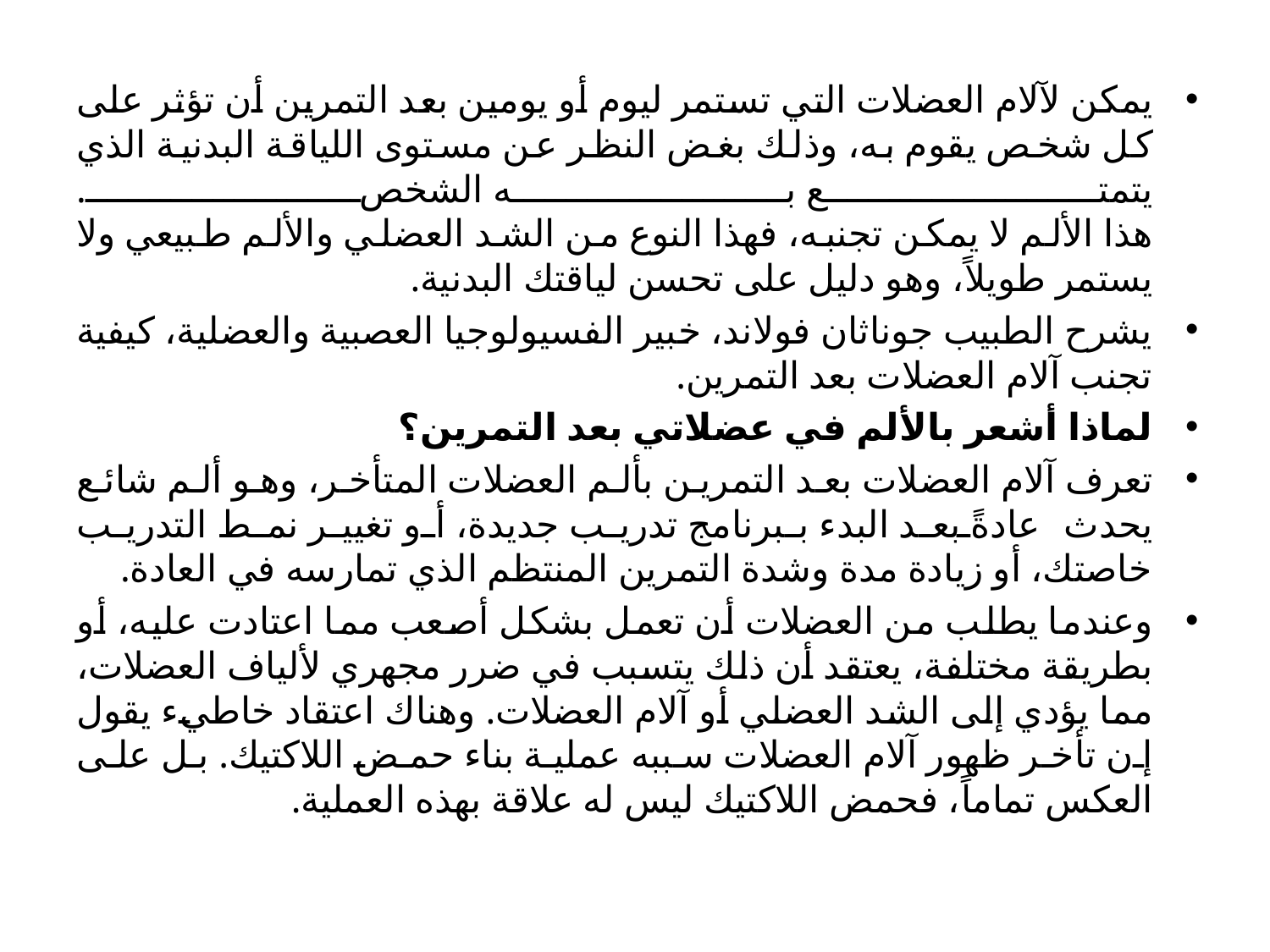

يمكن لآلام العضلات التي تستمر ليوم أو يومين بعد التمرين أن تؤثر على كل شخص يقوم به، وذلك بغض النظر عن مستوى اللياقة البدنية الذي يتمتع به الشخص.
هذا الألم لا يمكن تجنبه، فهذا النوع من الشد العضلي والألم طبيعي ولا يستمر طويلاً، وهو دليل على تحسن لياقتك البدنية.
يشرح الطبيب جوناثان فولاند، خبير الفسيولوجيا العصبية والعضلية، كيفية تجنب آلام العضلات بعد التمرين.
لماذا أشعر بالألم في عضلاتي بعد التمرين؟
تعرف آلام العضلات بعد التمرين بألم العضلات المتأخر، وهو ألم شائع يحدث عادةً بعد البدء ببرنامج تدريب جديدة، أو تغيير نمط التدريب خاصتك، أو زيادة مدة وشدة التمرين المنتظم الذي تمارسه في العادة.
وعندما يطلب من العضلات أن تعمل بشكل أصعب مما اعتادت عليه، أو بطريقة مختلفة، يعتقد أن ذلك يتسبب في ضرر مجهري لألياف العضلات، مما يؤدي إلى الشد العضلي أو آلام العضلات. وهناك اعتقاد خاطيء يقول إن تأخر ظهور آلام العضلات سببه عملية بناء حمض اللاكتيك. بل على العكس تماماً، فحمض اللاكتيك ليس له علاقة بهذه العملية.